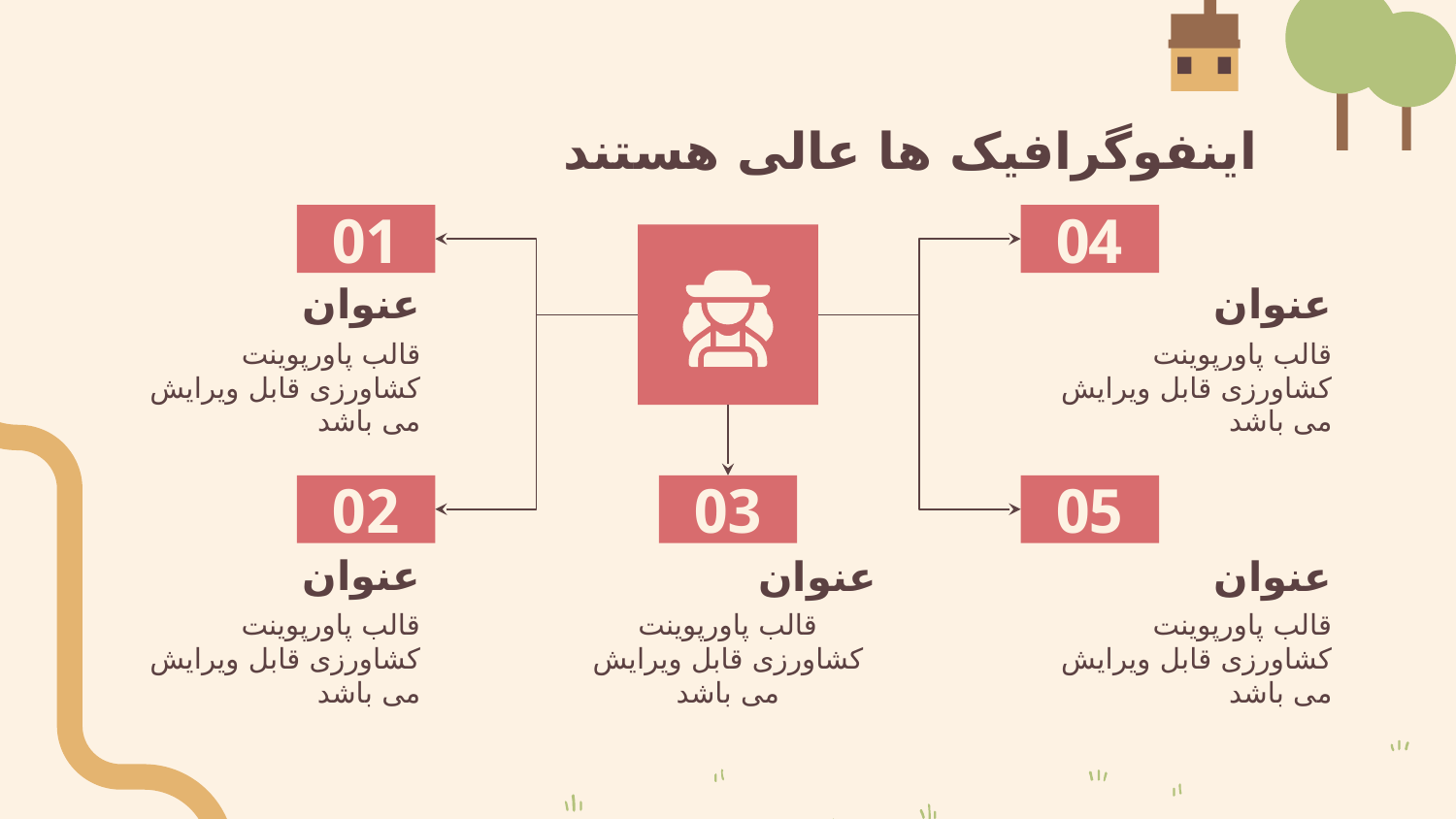

# اینفوگرافیک ها عالی هستند
01
04

عنوان
عنوان
قالب پاورپوینت کشاورزی قابل ویرایش می باشد
قالب پاورپوینت کشاورزی قابل ویرایش می باشد
03
02
05
عنوان
عنوان
عنوان
قالب پاورپوینت کشاورزی قابل ویرایش می باشد
قالب پاورپوینت کشاورزی قابل ویرایش می باشد
قالب پاورپوینت کشاورزی قابل ویرایش می باشد